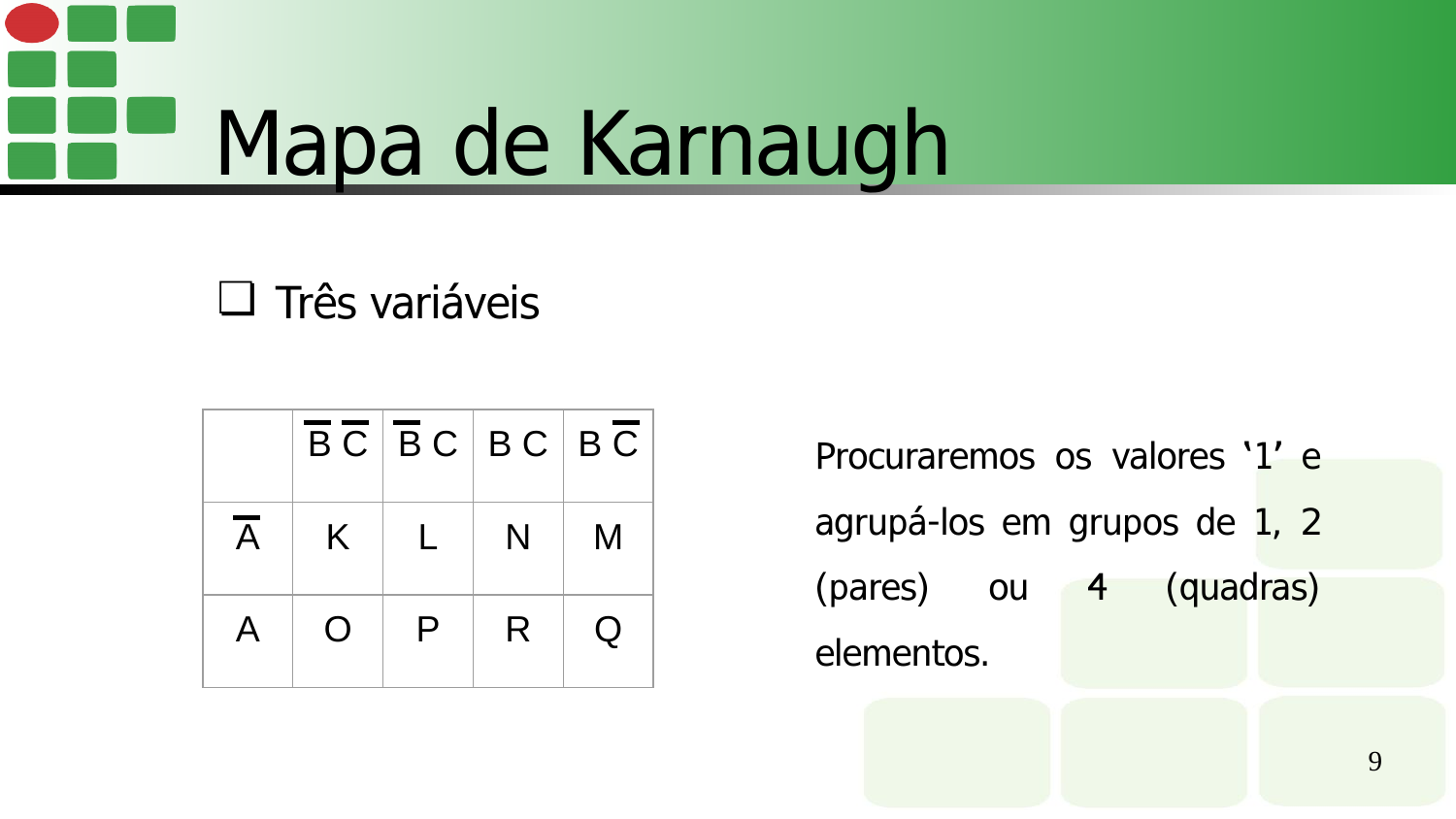

Mapa de Karnaugh
Três variáveis
Procuraremos os valores ‘1’ e agrupá-los em grupos de 1, 2 (pares) ou 4 (quadras) elementos.
|  | B C | B C | B C | B C |
| --- | --- | --- | --- | --- |
| A | K | L | N | M |
| A | O | P | R | Q |
9